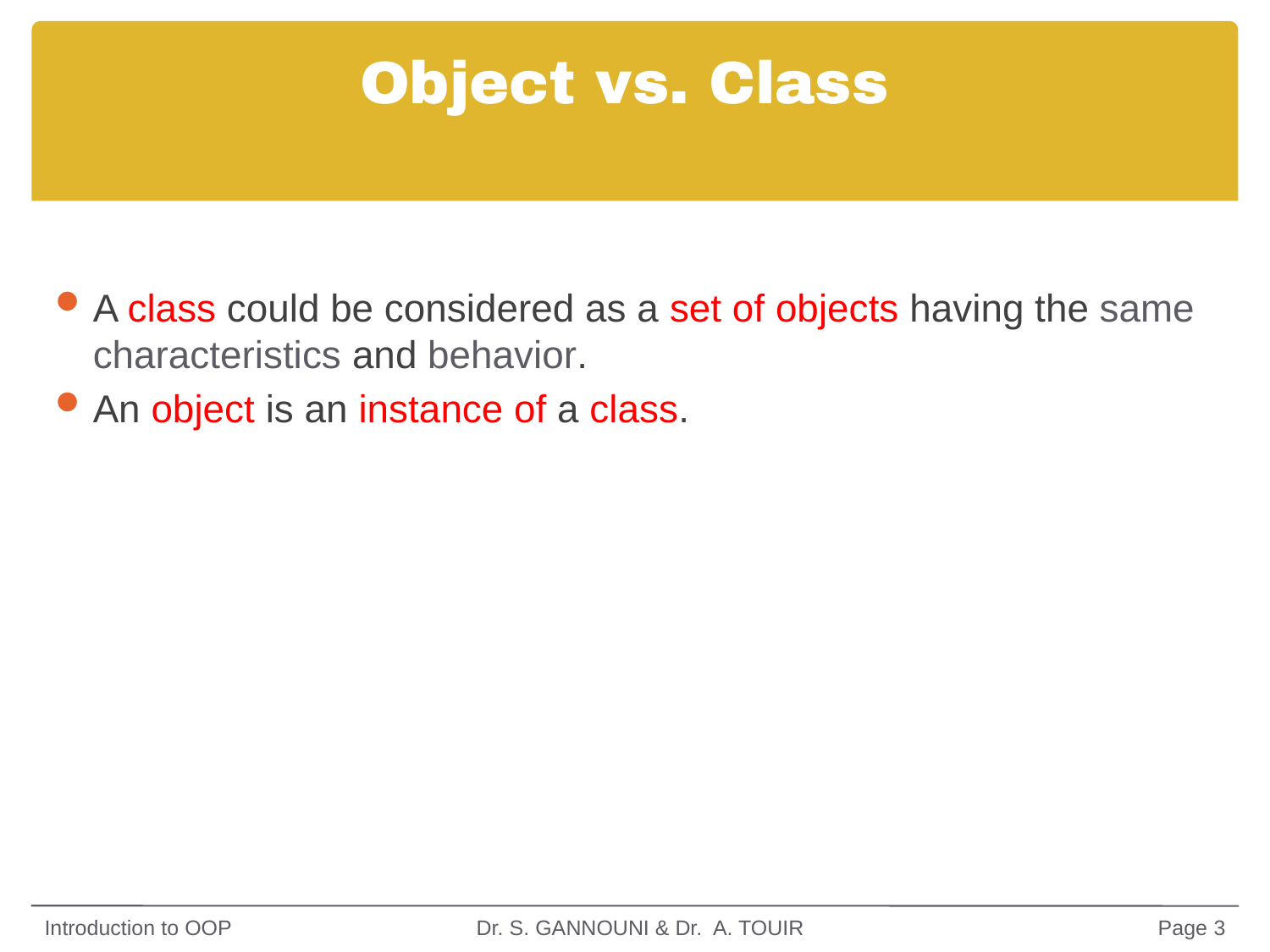

# Object vs. Class

A class could be considered as a set of objects having the same characteristics and behavior.
An object is an instance of a class.

Introduction to OOP
Dr. S. GANNOUNI & Dr.  A. TOUIR
Page 3